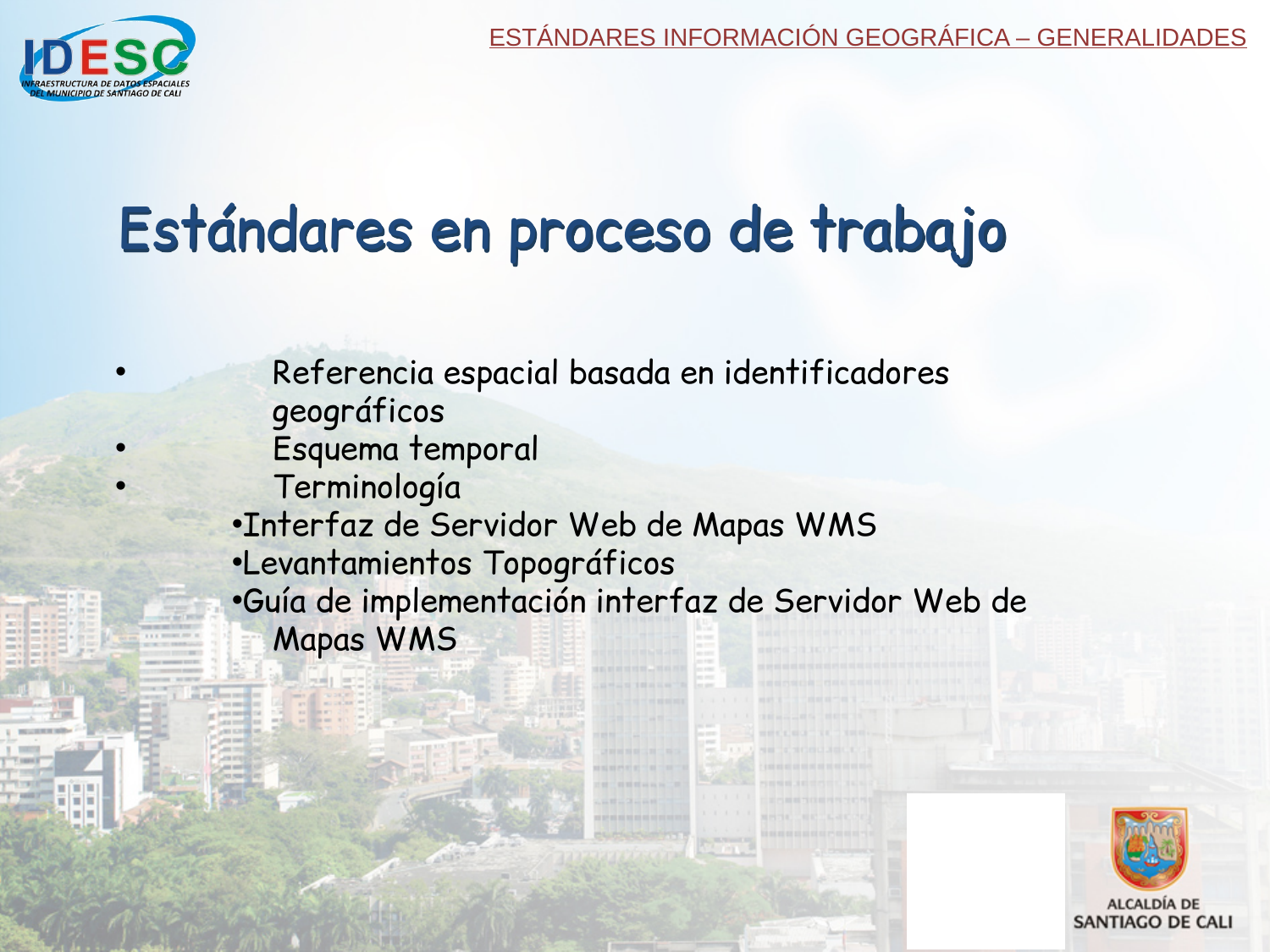

ESTÁNDARES INFORMACIÓN GEOGRÁFICA – GENERALIDADES
Estándares en proceso de trabajo
	Referencia espacial basada en identificadores
	geográficos
	Esquema temporal
	Terminología
Interfaz de Servidor Web de Mapas WMS
Levantamientos Topográficos
Guía de implementación interfaz de Servidor Web de 	Mapas WMS